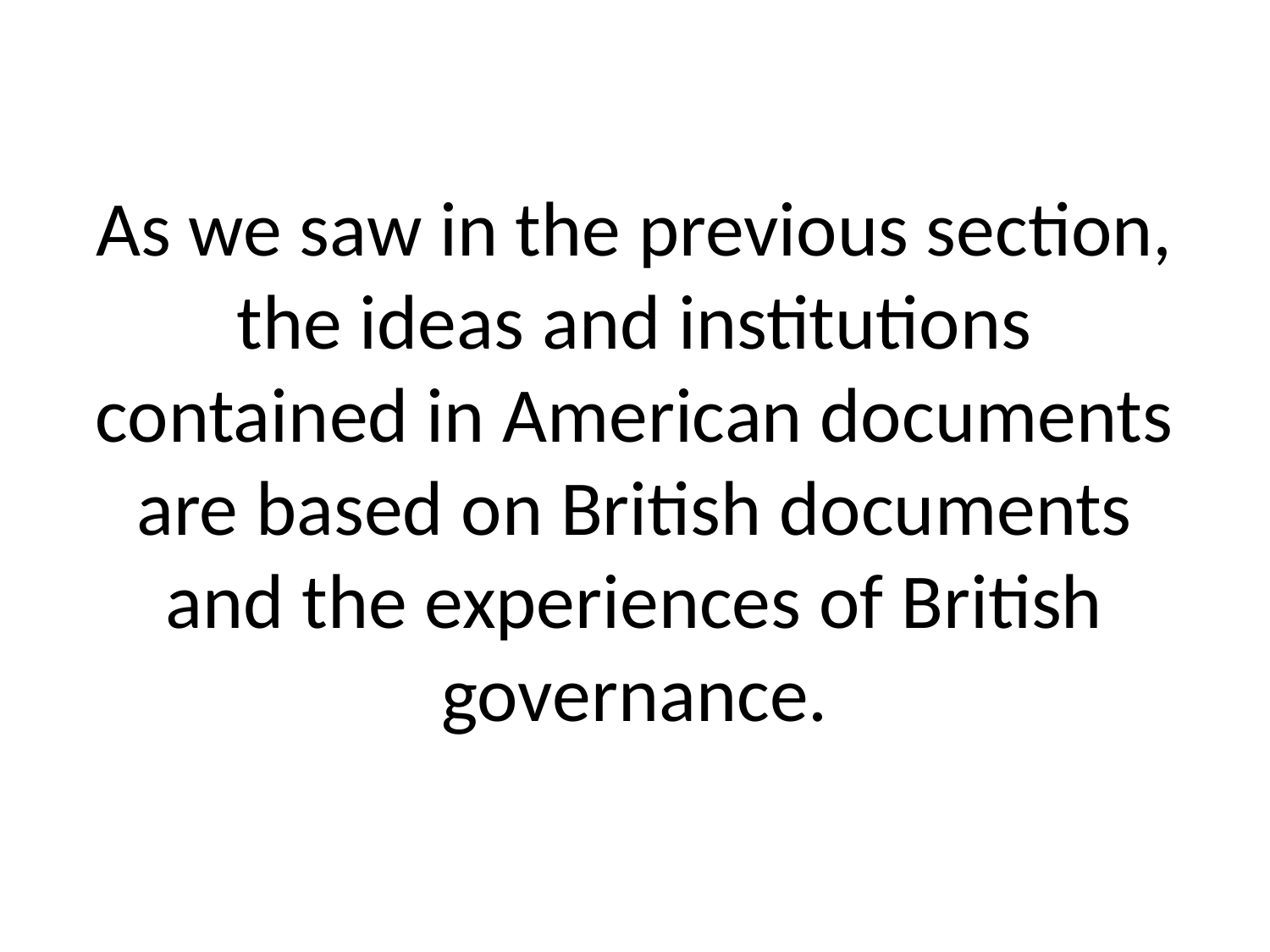

# As we saw in the previous section, the ideas and institutions contained in American documents are based on British documents and the experiences of British governance.